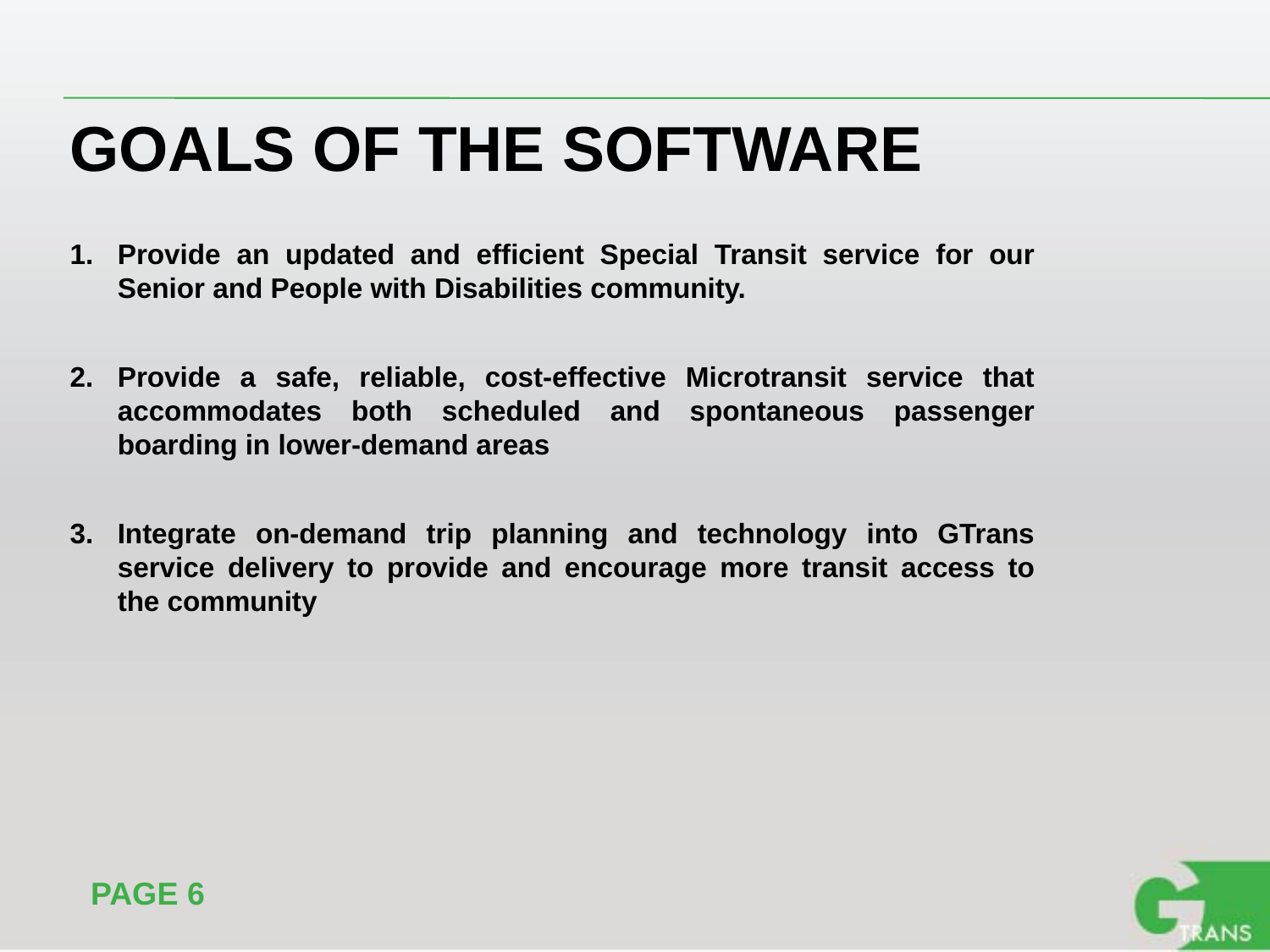

#
GOALS of the software
Provide an updated and efficient Special Transit service for our Senior and People with Disabilities community.

Provide a safe, reliable, cost-effective Microtransit service that accommodates both scheduled and spontaneous passenger boarding in lower-demand areas

Integrate on-demand trip planning and technology into GTrans service delivery to provide and encourage more transit access to the community